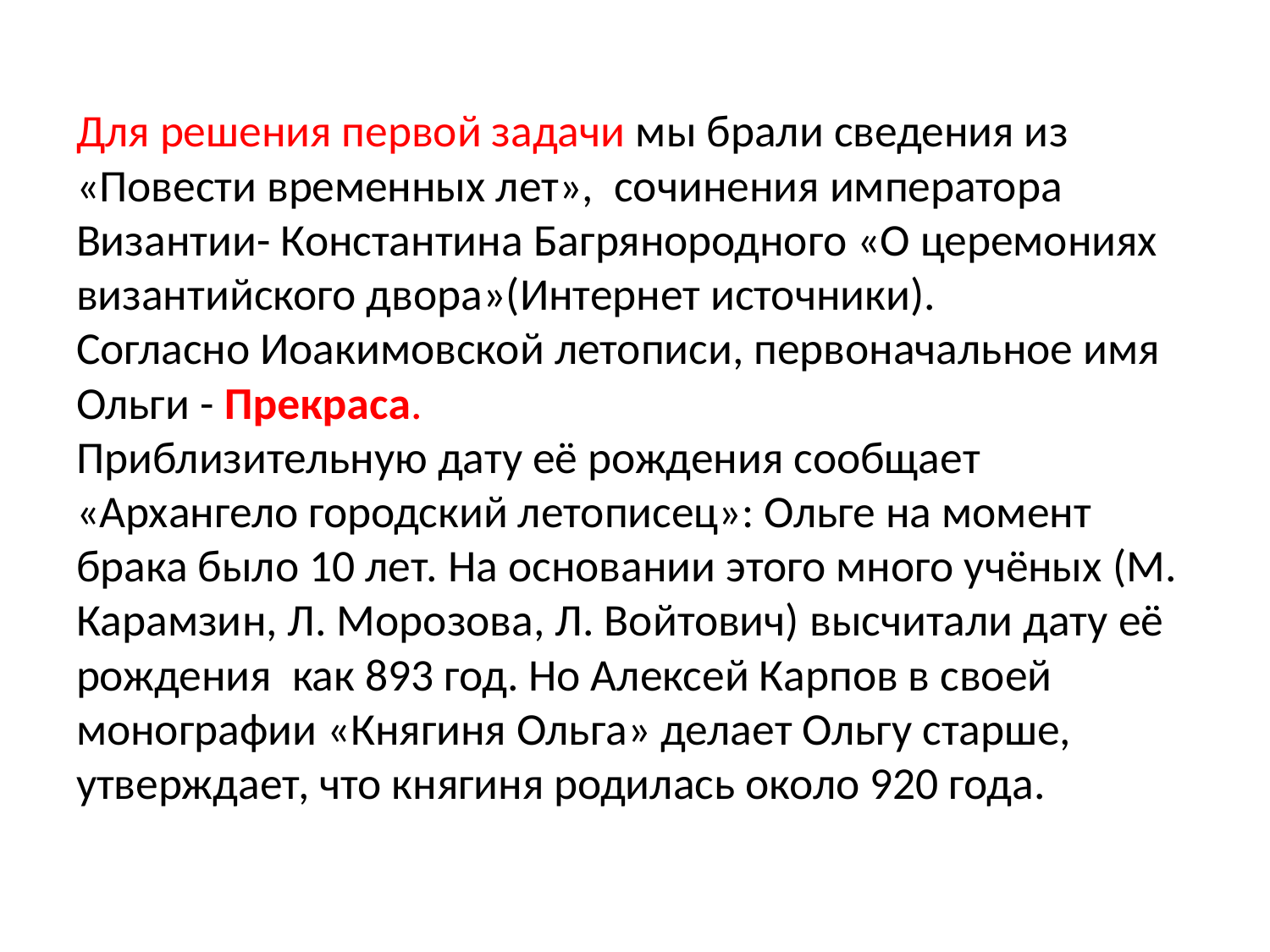

# Для решения первой задачи мы брали сведения из «Повести временных лет»,  сочинения императора Византии- Константина Багрянородного «О церемониях византийского двора»(Интернет источники). Согласно Иоакимовской летописи, первоначальное имя Ольги - Прекраса.  Приблизительную дату её рождения сообщает «Архангело городский летописец»: Ольге на момент брака было 10 лет. На основании этого много учёных (М. Карамзин, Л. Морозова, Л. Войтович) высчитали дату её рождения  как 893 год. Но Алексей Карпов в своей монографии «Княгиня Ольга» делает Ольгу старше, утверждает, что княгиня родилась около 920 года.